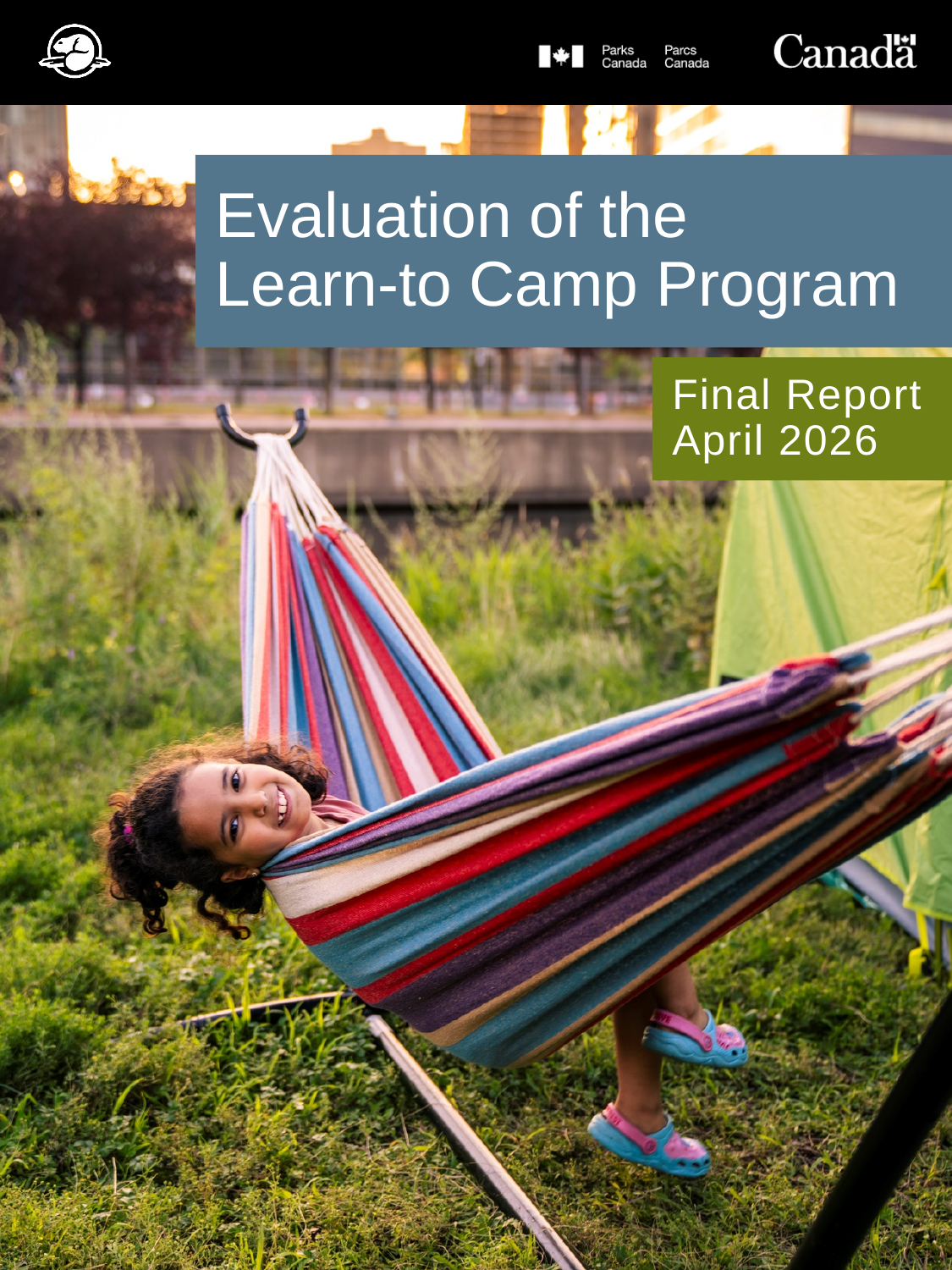

# Evaluation of the Learn-to Camp Program
Final Report
April 2026